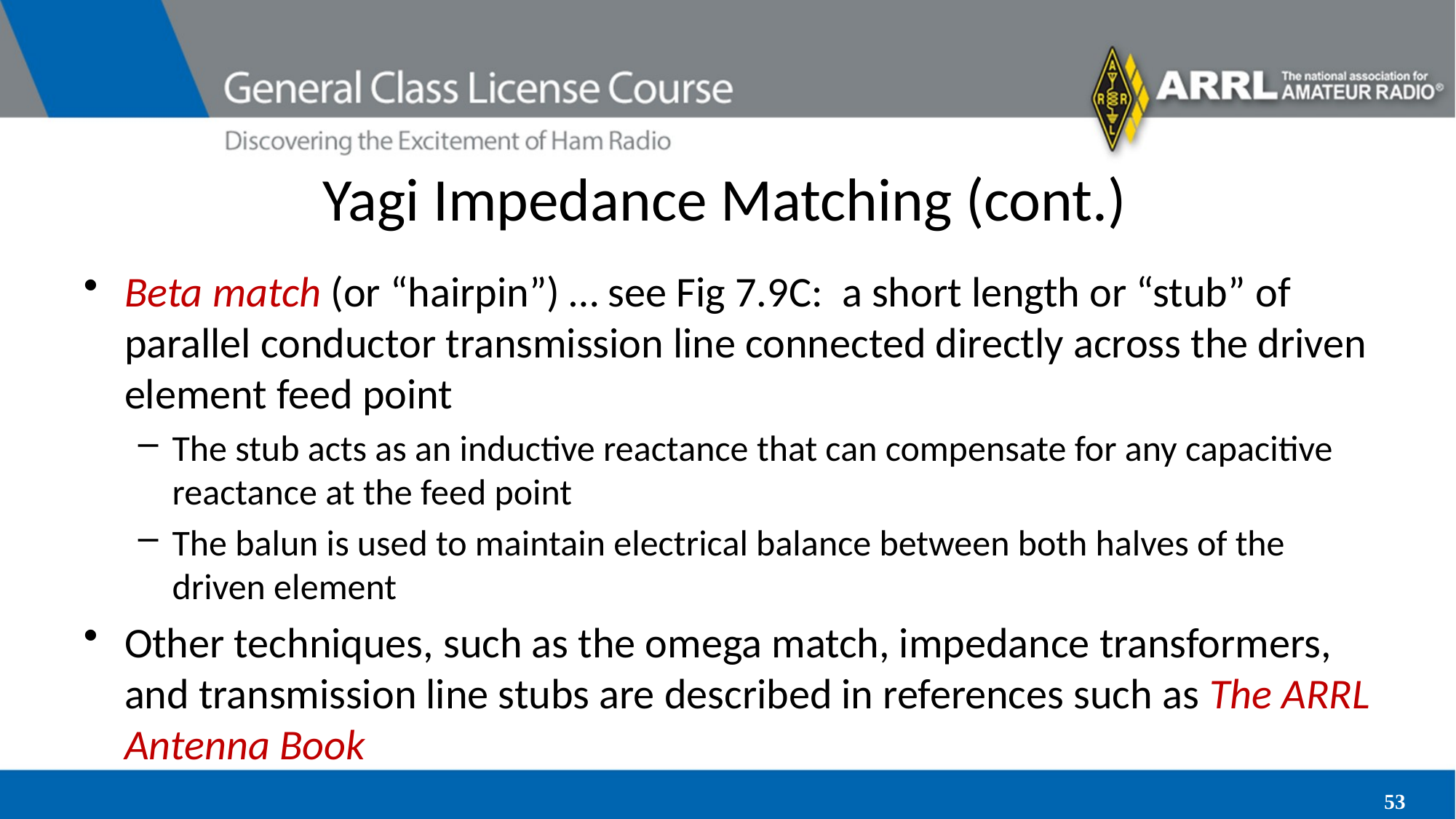

# Yagi Impedance Matching (cont.)
Beta match (or “hairpin”) … see Fig 7.9C:  a short length or “stub” of parallel conductor transmission line connected directly across the driven element feed point
The stub acts as an inductive reactance that can compensate for any capacitive reactance at the feed point
The balun is used to maintain electrical balance between both halves of the driven element
Other techniques, such as the omega match, impedance transformers, and transmission line stubs are described in references such as The ARRL Antenna Book